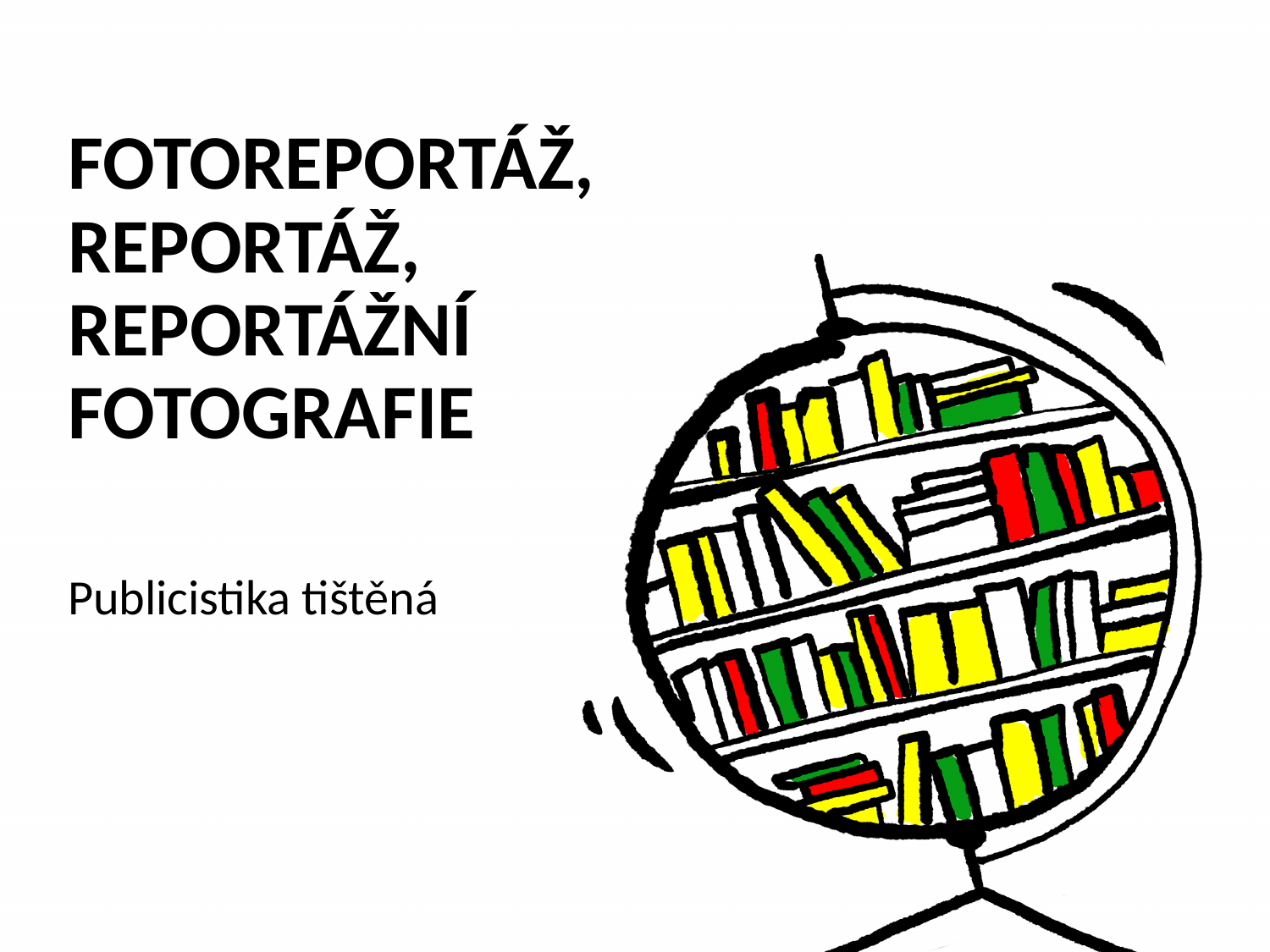

# FOTOREPORTÁŽ, REPORTÁŽ, REPORTÁŽNÍ FOTOGRAFIE
Publicistika tištěná